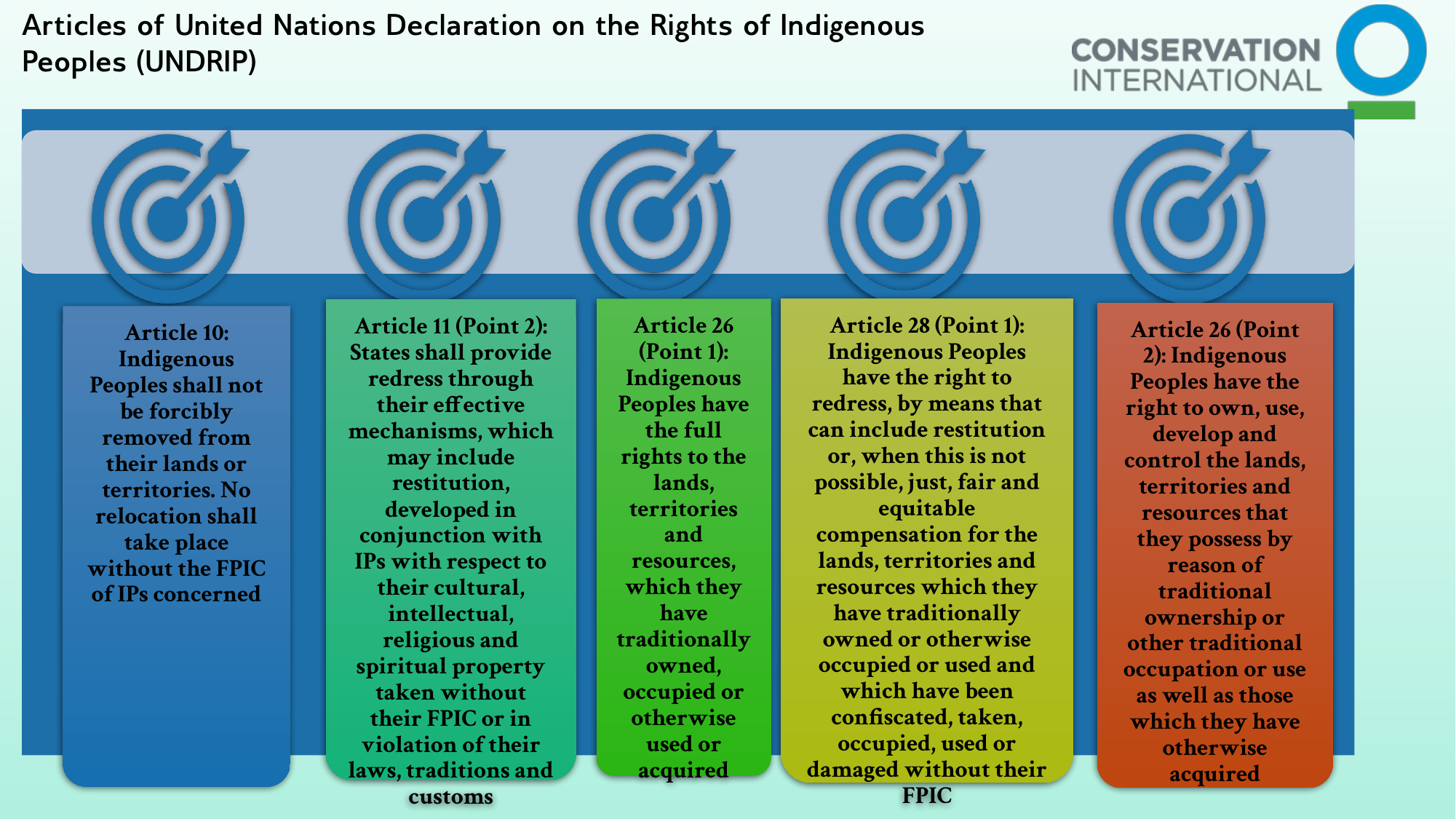

Articles of United Nations Declaration on the Rights of Indigenous Peoples (UNDRIP)
Article 10: Indigenous Peoples shall not be forcibly removed from their lands or territories. No relocation shall take place without the FPIC of IPs concerned
Article 11 (Point 2): States shall provide redress through their effective mechanisms, which may include restitution, developed in conjunction with IPs with respect to their cultural, intellectual, religious and spiritual property taken without their FPIC or in violation of their laws, traditions and customs
Article 26 (Point 1): Indigenous Peoples have the full rights to the lands, territories and resources, which they have traditionally owned, occupied or otherwise used or acquired
Article 28 (Point 1): Indigenous Peoples have the right to redress, by means that can include restitution or, when this is not possible, just, fair and equitable compensation for the lands, territories and resources which they have traditionally owned or otherwise occupied or used and which have been confiscated, taken, occupied, used or damaged without their FPIC
Article 26 (Point 2): Indigenous Peoples have the right to own, use, develop and control the lands, territories and resources that they possess by reason of traditional ownership or other traditional occupation or use as well as those which they have otherwise acquired